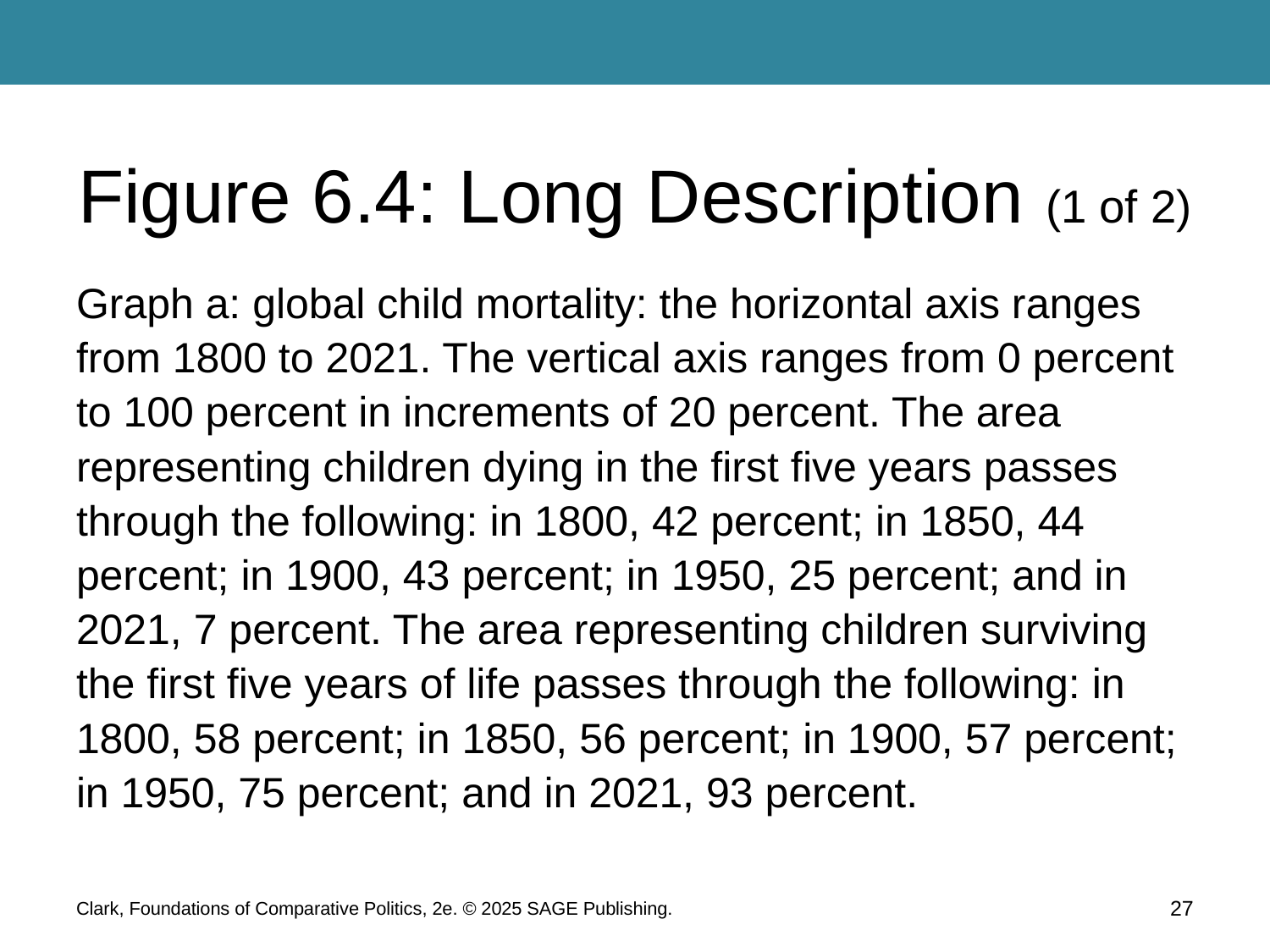

# Figure 6.4: Long Description (1 of 2)
Graph a: global child mortality: the horizontal axis ranges from 1800 to 2021. The vertical axis ranges from 0 percent to 100 percent in increments of 20 percent. The area representing children dying in the first five years passes through the following: in 1800, 42 percent; in 1850, 44 percent; in 1900, 43 percent; in 1950, 25 percent; and in 2021, 7 percent. The area representing children surviving the first five years of life passes through the following: in 1800, 58 percent; in 1850, 56 percent; in 1900, 57 percent; in 1950, 75 percent; and in 2021, 93 percent.
27
Clark, Foundations of Comparative Politics, 2e. © 2025 SAGE Publishing.